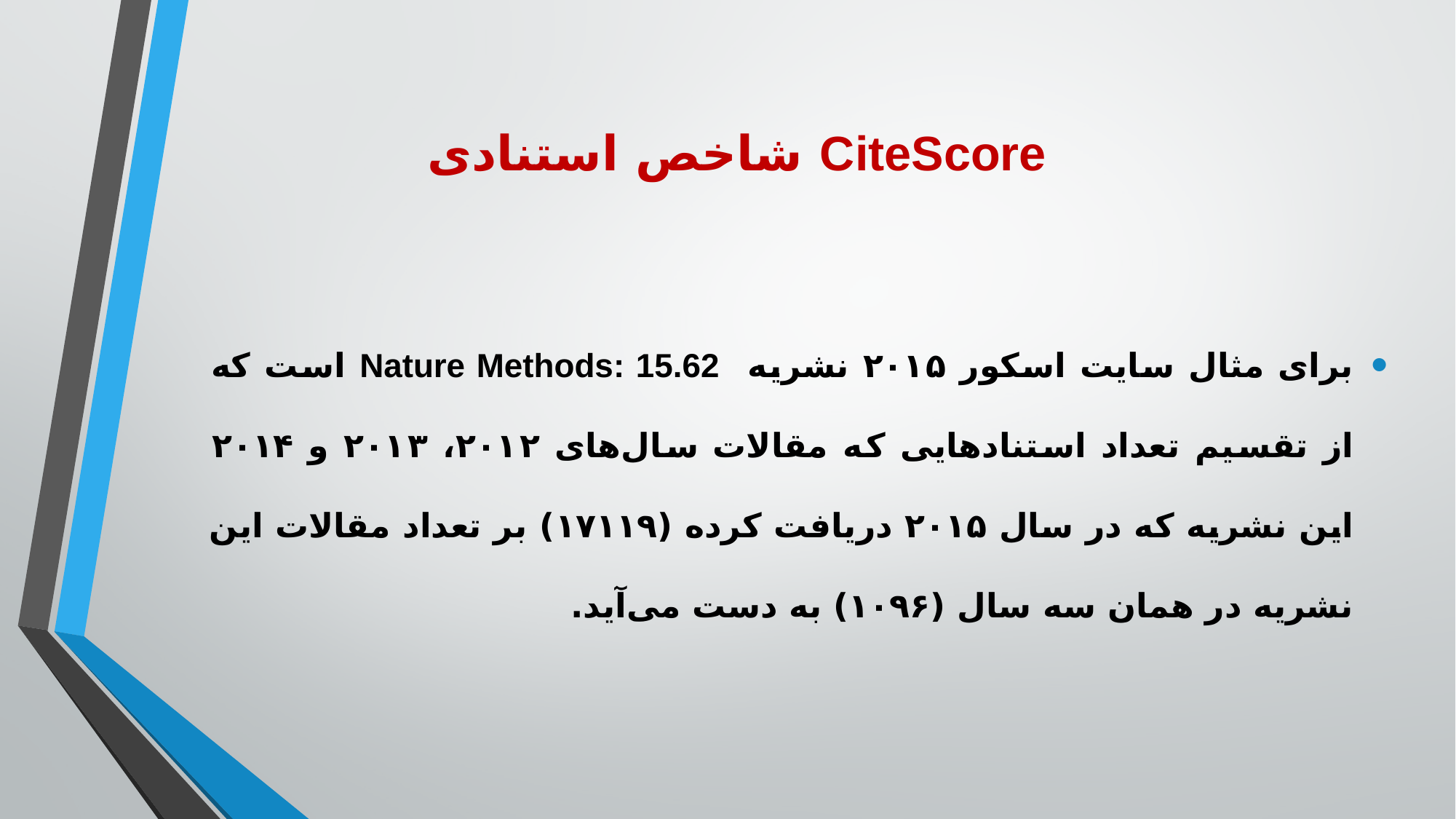

# شاخص استنادی CiteScore
برای مثال سایت اسکور ۲۰۱۵ نشریه  Nature Methods: 15.62 است که از تقسیم تعداد استنادهایی که مقالات سال‌های ۲۰۱۲، ۲۰۱۳ و ۲۰۱۴ این نشریه که در سال ۲۰۱۵ دریافت کرده (۱۷۱۱۹) بر تعداد مقالات این نشریه در همان سه سال (۱۰۹۶) به دست می‌آید.